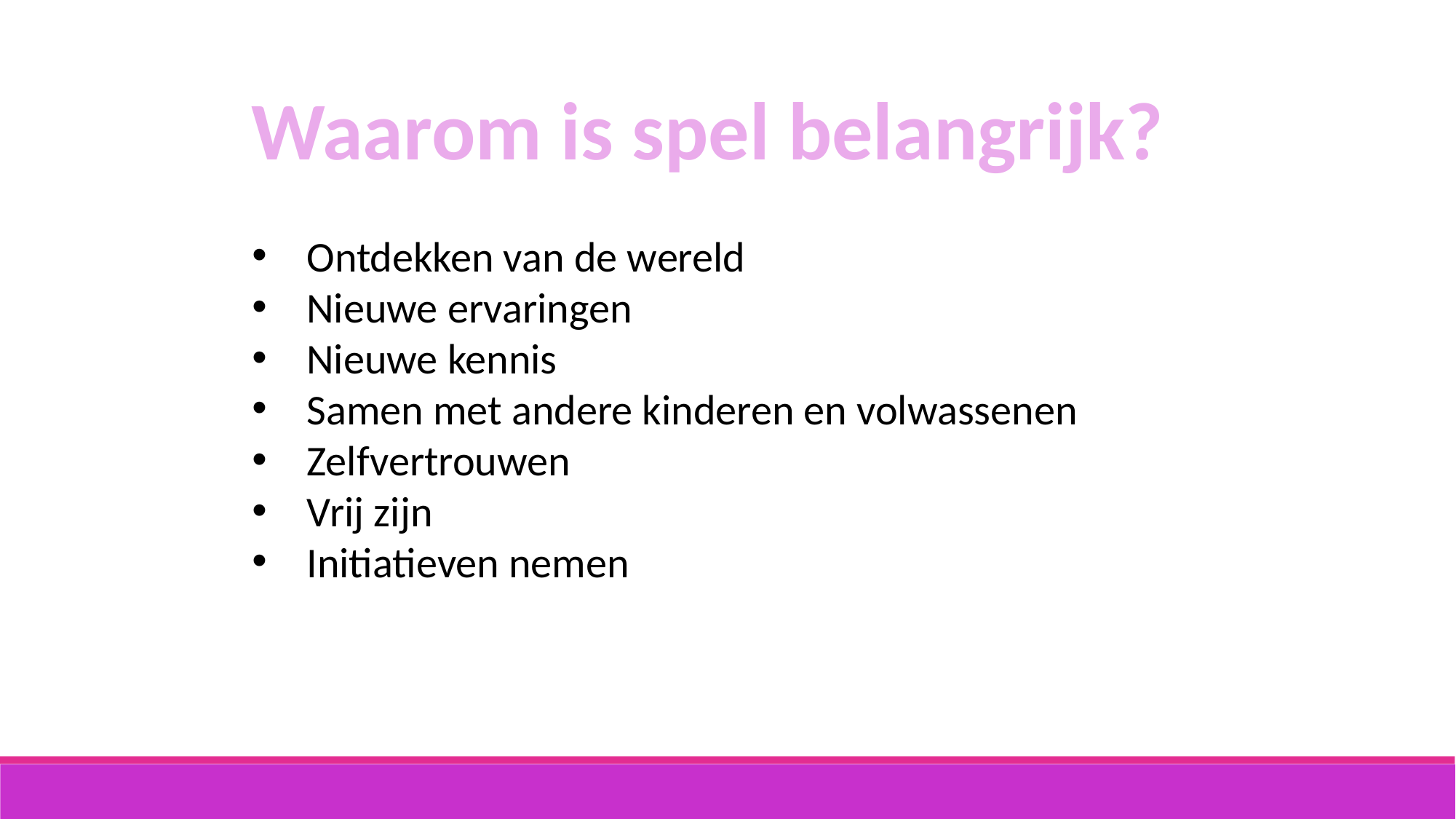

Waarom is spel belangrijk?
Ontdekken van de wereld
Nieuwe ervaringen
Nieuwe kennis
Samen met andere kinderen en volwassenen
Zelfvertrouwen
Vrij zijn
Initiatieven nemen